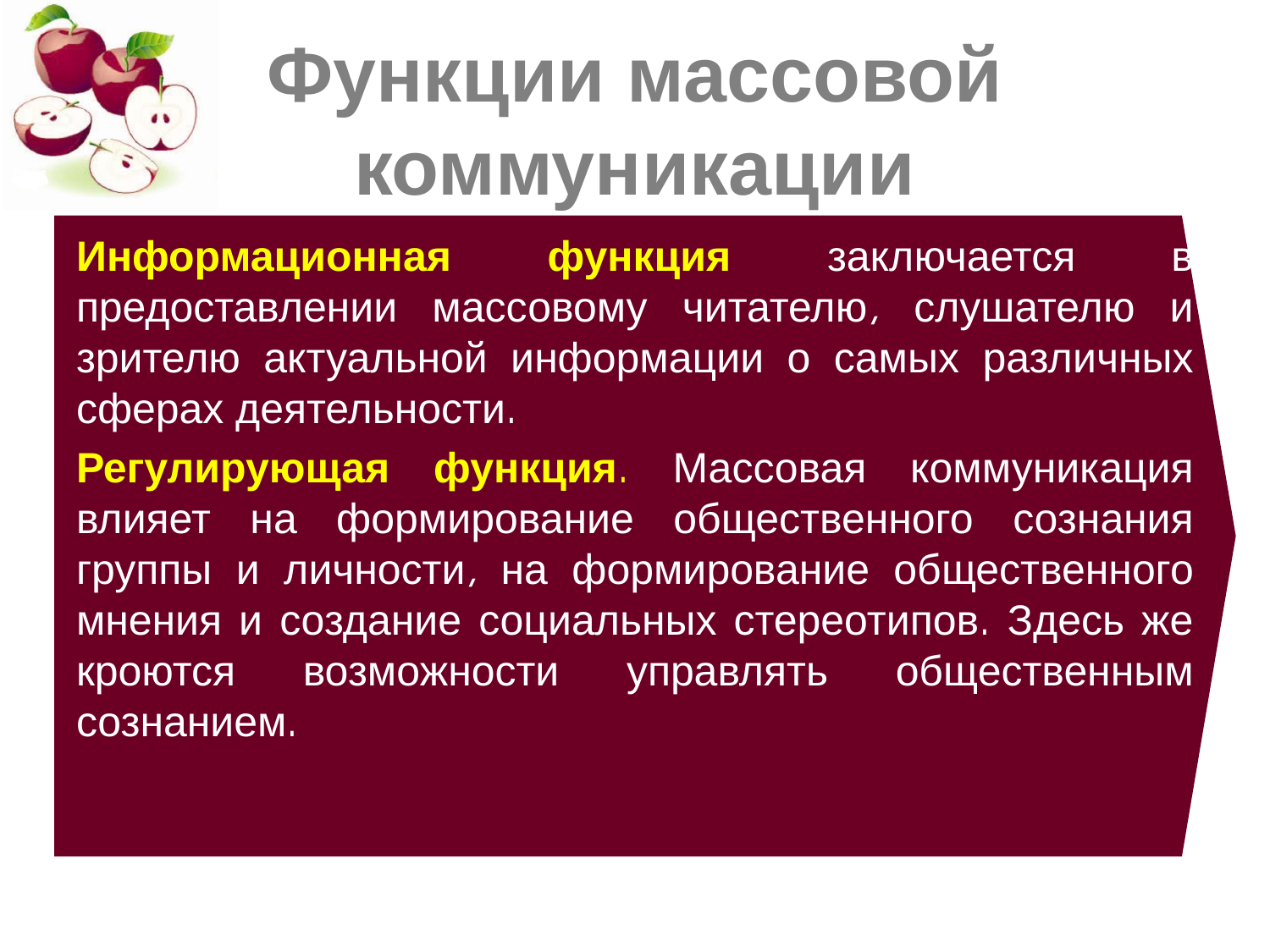

# Функции массовой коммуникации
Информационная функция заключается в предоставлении массовому читателю, слушателю и зрителю актуальной информации о самых различных сферах деятельности.
Регулирующая функция. Массовая коммуникация влияет на формирование общественного сознания группы и личности, на формирование общественного мнения и создание социальных стереотипов. Здесь же кроются возможности управлять общественным сознанием.